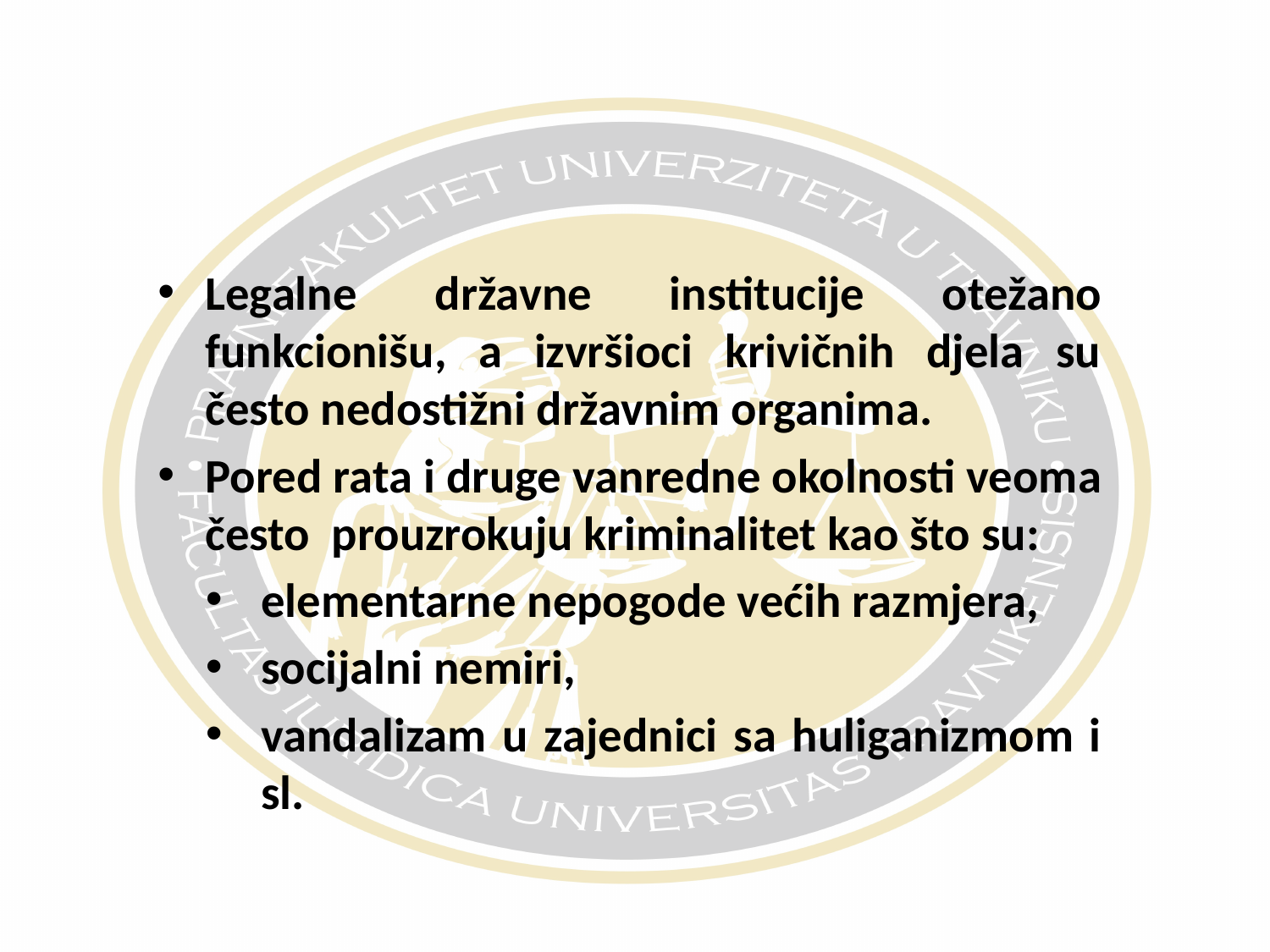

#
Legalne državne institucije otežano funkcionišu, a izvršioci krivičnih djela su često nedostižni državnim organima.
Pored rata i druge vanredne okolnosti veoma često  prouzrokuju kriminalitet kao što su:
elementarne nepogode većih razmjera,
socijalni nemiri,
vandalizam u zajednici sa huliganizmom i sl.